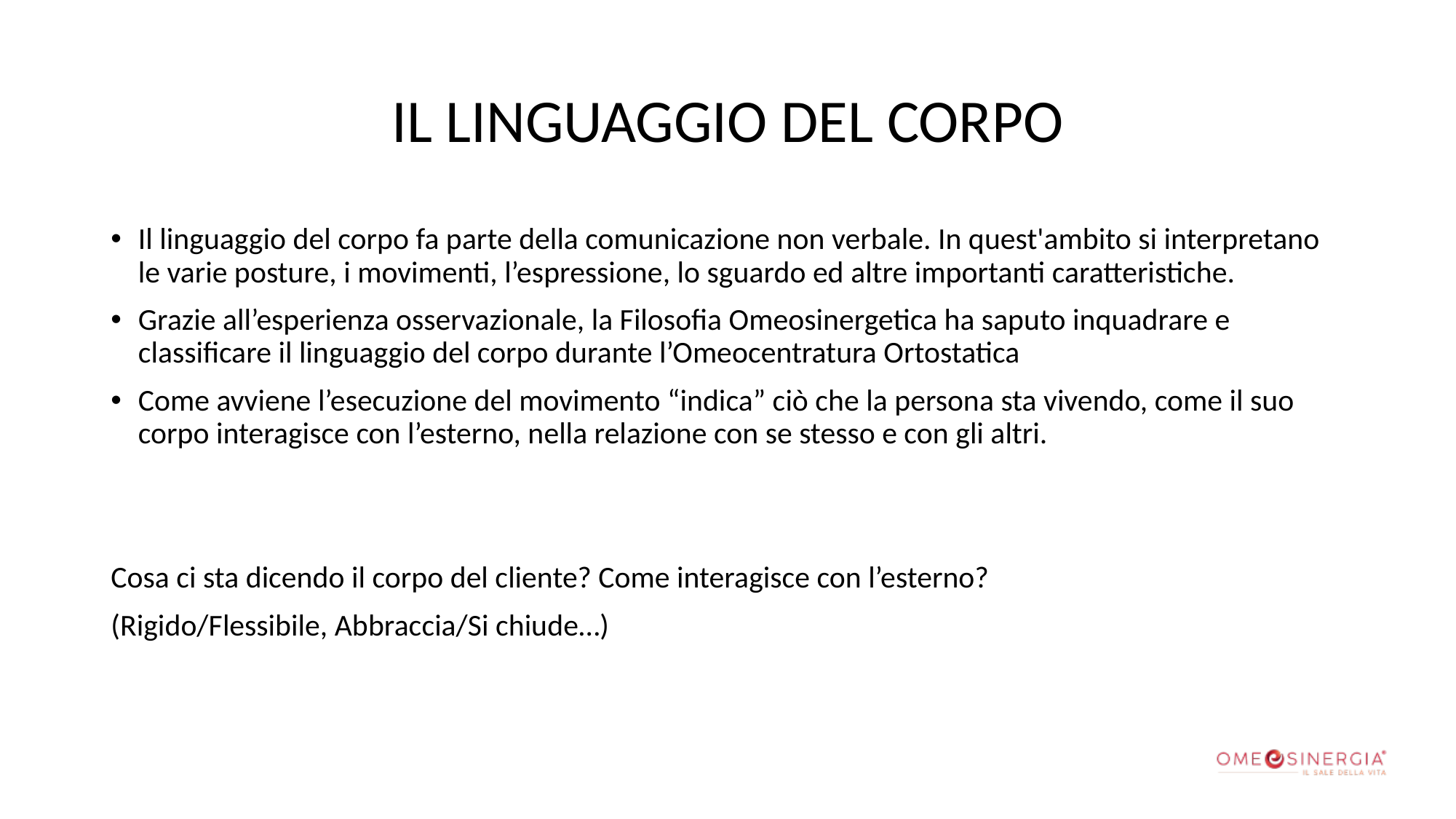

# IL LINGUAGGIO DEL CORPO
Il linguaggio del corpo fa parte della comunicazione non verbale. In quest'ambito si interpretano le varie posture, i movimenti, l’espressione, lo sguardo ed altre importanti caratteristiche.
Grazie all’esperienza osservazionale, la Filosofia Omeosinergetica ha saputo inquadrare e classificare il linguaggio del corpo durante l’Omeocentratura Ortostatica
Come avviene l’esecuzione del movimento “indica” ciò che la persona sta vivendo, come il suo corpo interagisce con l’esterno, nella relazione con se stesso e con gli altri.

Cosa ci sta dicendo il corpo del cliente? Come interagisce con l’esterno?
(Rigido/Flessibile, Abbraccia/Si chiude…)